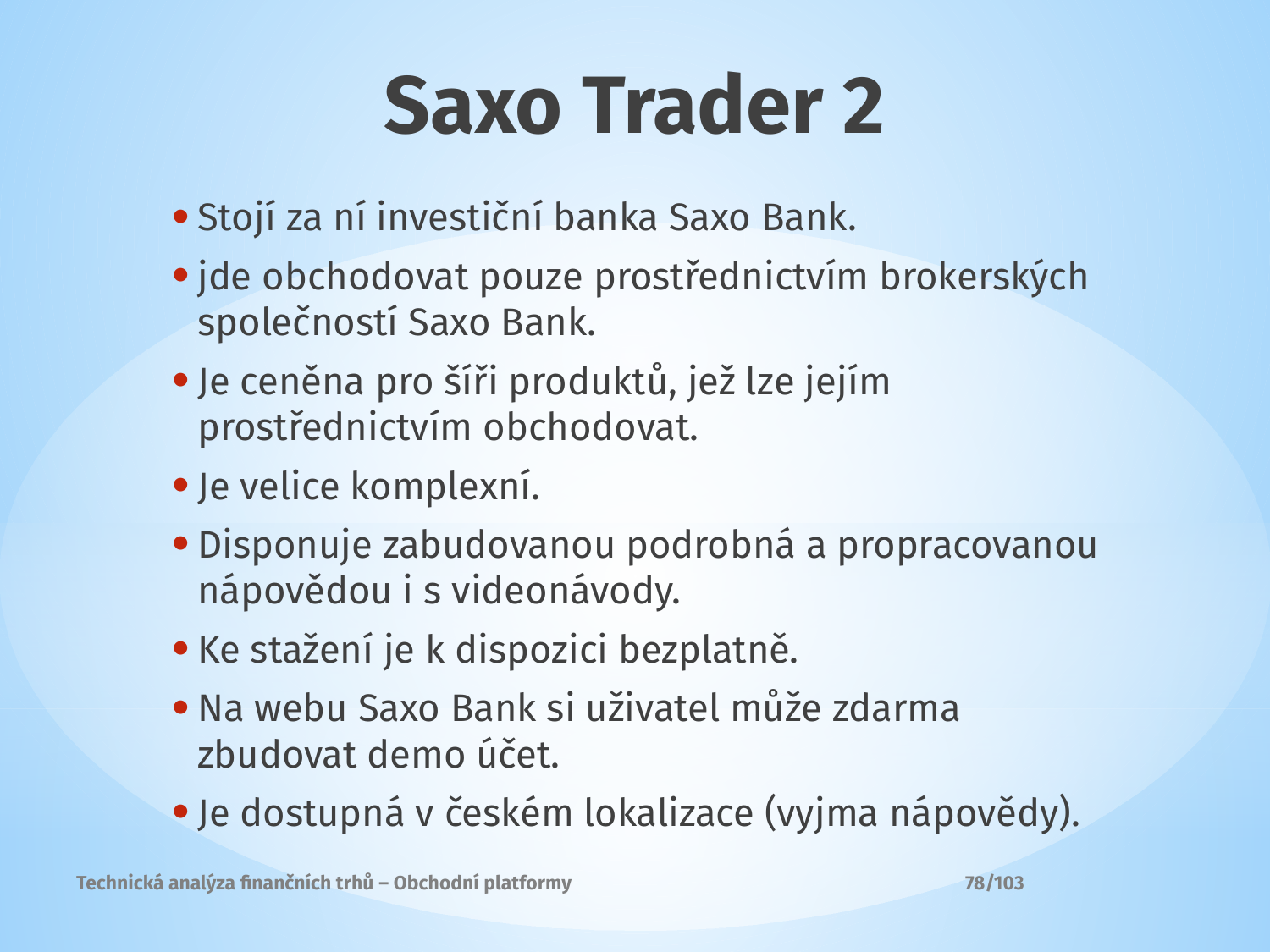

Saxo Trader 2
Stojí za ní investiční banka Saxo Bank.
jde obchodovat pouze prostřednictvím brokerských společností Saxo Bank.
Je ceněna pro šíři produktů, jež lze jejím prostřednictvím obchodovat.
Je velice komplexní.
Disponuje zabudovanou podrobná a propracovanou nápovědou i s videonávody.
Ke stažení je k dispozici bezplatně.
Na webu Saxo Bank si uživatel může zdarma zbudovat demo účet.
Je dostupná v českém lokalizace (vyjma nápovědy).
Technická analýza finančních trhů – Obchodní platformy				78/103